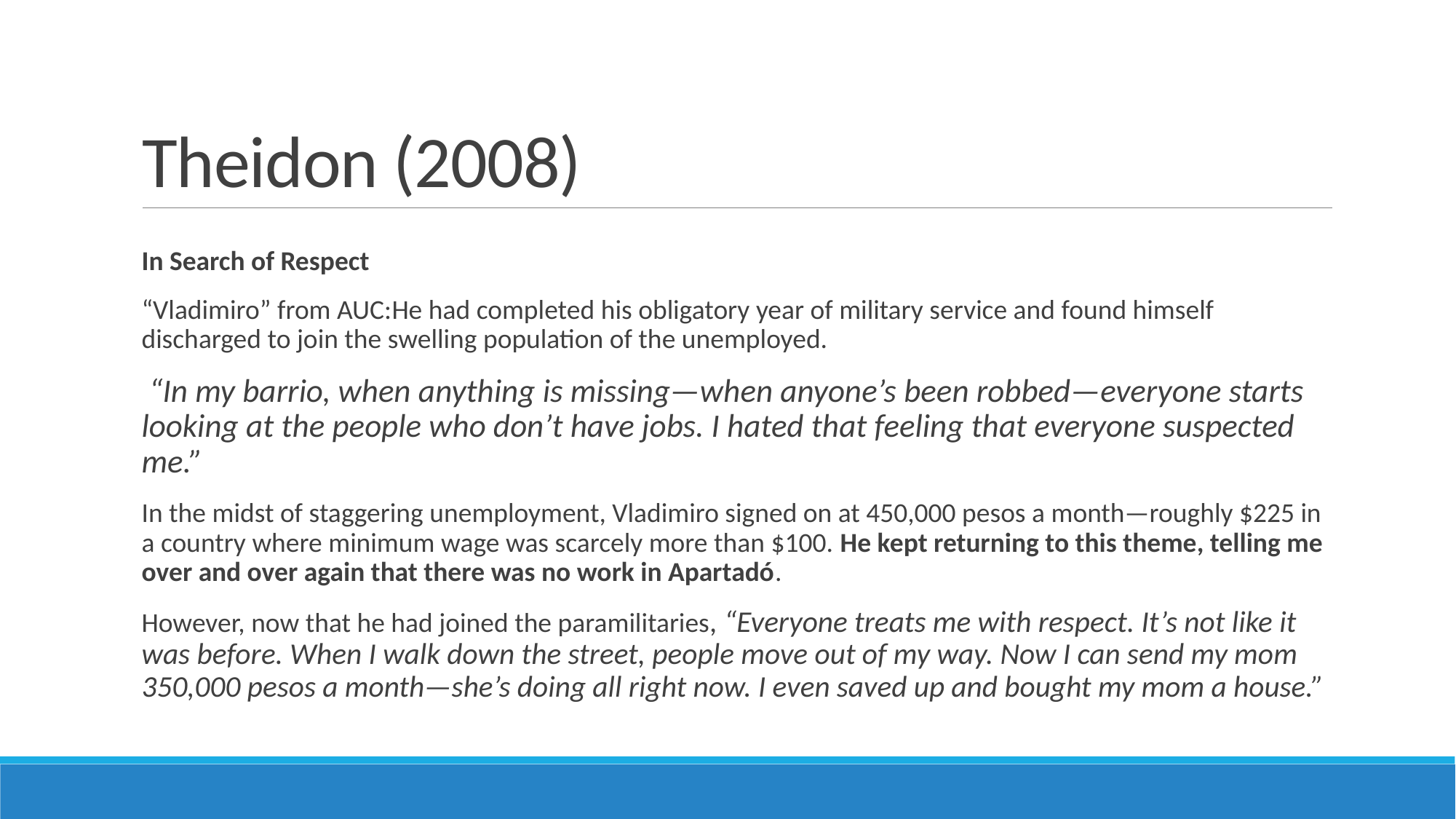

# Theidon (2008)
In Search of Respect
“Vladimiro” from AUC:He had completed his obligatory year of military service and found himself discharged to join the swelling population of the unemployed.
 “In my barrio, when anything is missing—when anyone’s been robbed—everyone starts looking at the people who don’t have jobs. I hated that feeling that everyone suspected me.”
In the midst of staggering unemployment, Vladimiro signed on at 450,000 pesos a month—roughly $225 in a country where minimum wage was scarcely more than $100. He kept returning to this theme, telling me over and over again that there was no work in Apartadó.
However, now that he had joined the paramilitaries, “Everyone treats me with respect. It’s not like it was before. When I walk down the street, people move out of my way. Now I can send my mom 350,000 pesos a month—she’s doing all right now. I even saved up and bought my mom a house.”